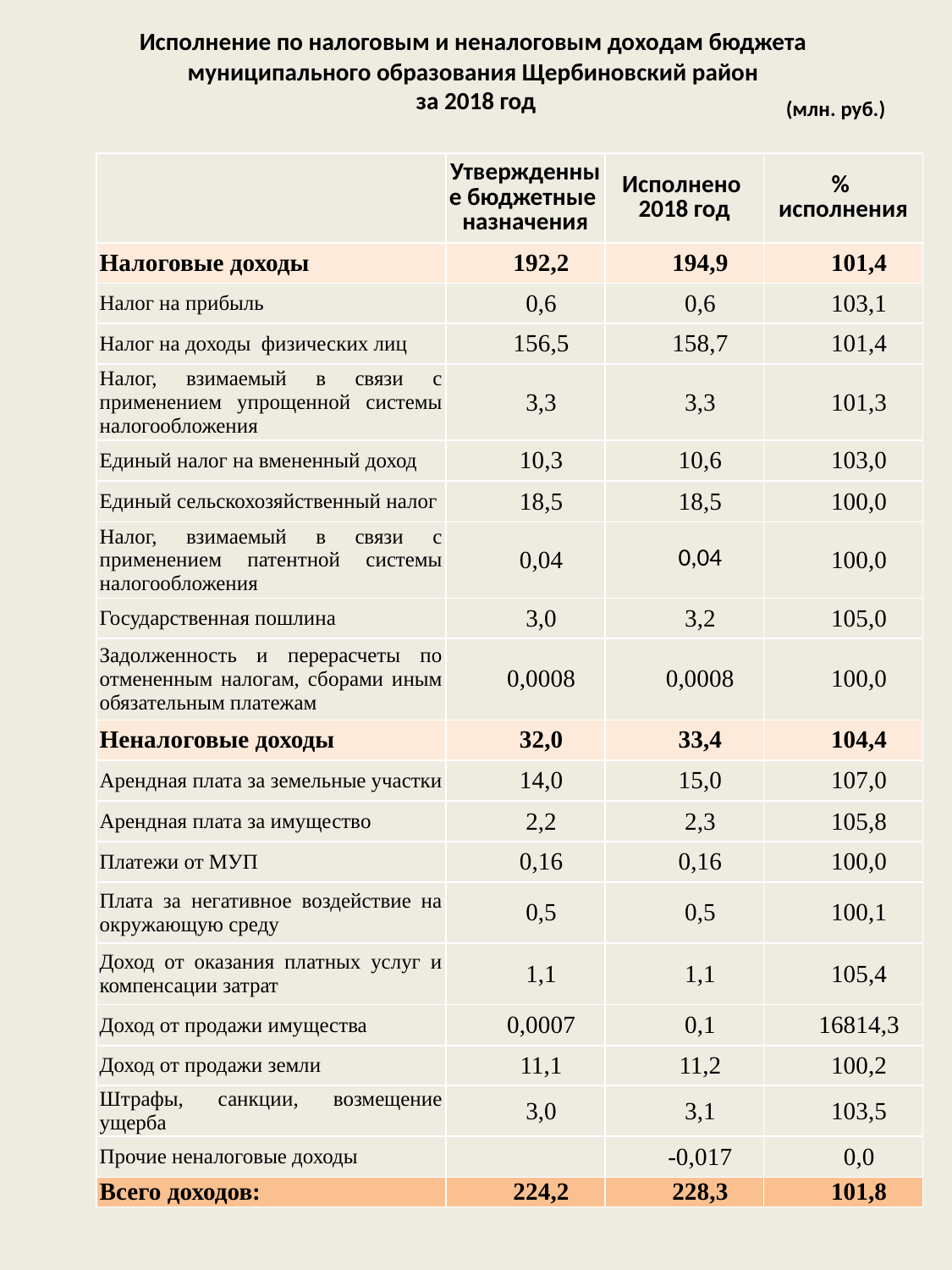

Исполнение по налоговым и неналоговым доходам бюджета
муниципального образования Щербиновский район
за 2018 год
(млн. руб.)
|  | Утвержденные бюджетные назначения | Исполнено 2018 год | % исполнения |
| --- | --- | --- | --- |
| Налоговые доходы | 192,2 | 194,9 | 101,4 |
| Налог на прибыль | 0,6 | 0,6 | 103,1 |
| Налог на доходы физических лиц | 156,5 | 158,7 | 101,4 |
| Налог, взимаемый в связи с применением упрощенной системы налогообложения | 3,3 | 3,3 | 101,3 |
| Единый налог на вмененный доход | 10,3 | 10,6 | 103,0 |
| Единый сельскохозяйственный налог | 18,5 | 18,5 | 100,0 |
| Налог, взимаемый в связи с применением патентной системы налогообложения | 0,04 | 0,04 | 100,0 |
| Государственная пошлина | 3,0 | 3,2 | 105,0 |
| Задолженность и перерасчеты по отмененным налогам, сборами иным обязательным платежам | 0,0008 | 0,0008 | 100,0 |
| Неналоговые доходы | 32,0 | 33,4 | 104,4 |
| Арендная плата за земельные участки | 14,0 | 15,0 | 107,0 |
| Арендная плата за имущество | 2,2 | 2,3 | 105,8 |
| Платежи от МУП | 0,16 | 0,16 | 100,0 |
| Плата за негативное воздействие на окружающую среду | 0,5 | 0,5 | 100,1 |
| Доход от оказания платных услуг и компенсации затрат | 1,1 | 1,1 | 105,4 |
| Доход от продажи имущества | 0,0007 | 0,1 | 16814,3 |
| Доход от продажи земли | 11,1 | 11,2 | 100,2 |
| Штрафы, санкции, возмещение ущерба | 3,0 | 3,1 | 103,5 |
| Прочие неналоговые доходы |  | -0,017 | 0,0 |
| Всего доходов: | 224,2 | 228,3 | 101,8 |